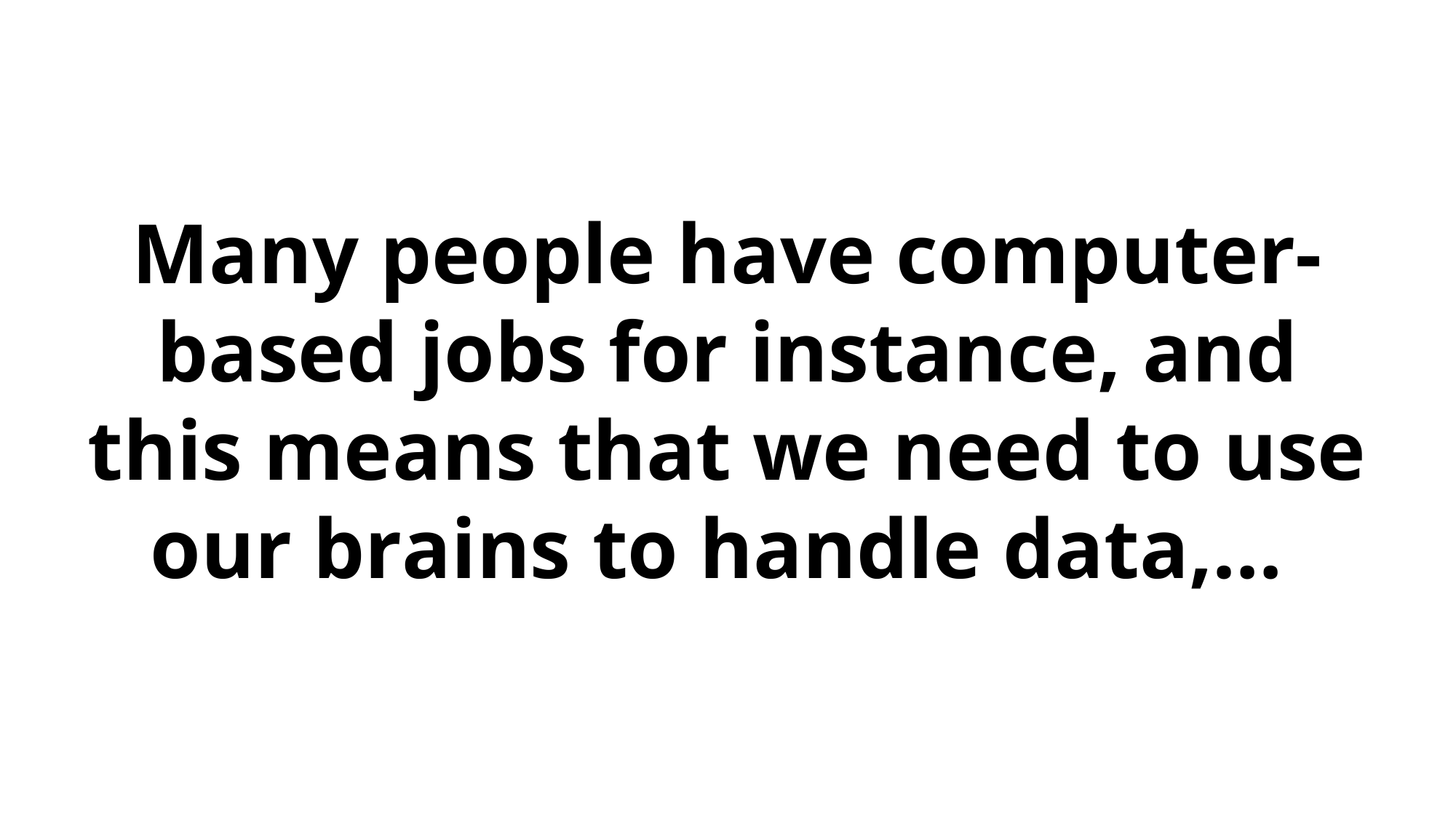

Many people have computer-based jobs for instance, and this means that we need to use our brains to handle data,…